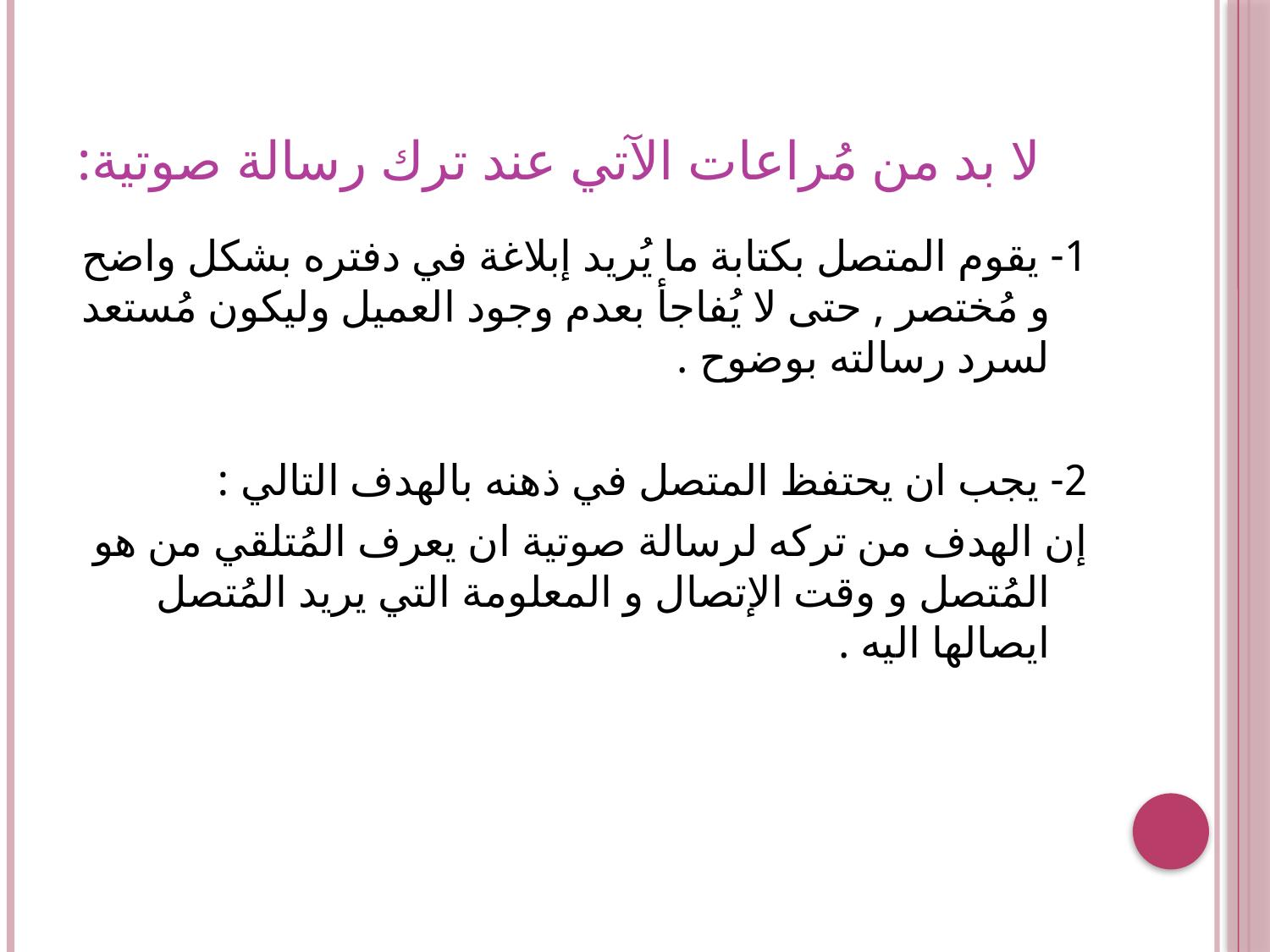

# لا بد من مُراعات الآتي عند ترك رسالة صوتية:
1- يقوم المتصل بكتابة ما يُريد إبلاغة في دفتره بشكل واضح و مُختصر , حتى لا يُفاجأ بعدم وجود العميل وليكون مُستعد لسرد رسالته بوضوح .

2- يجب ان يحتفظ المتصل في ذهنه بالهدف التالي :
إن الهدف من تركه لرسالة صوتية ان يعرف المُتلقي من هو المُتصل و وقت الإتصال و المعلومة التي يريد المُتصل ايصالها اليه .